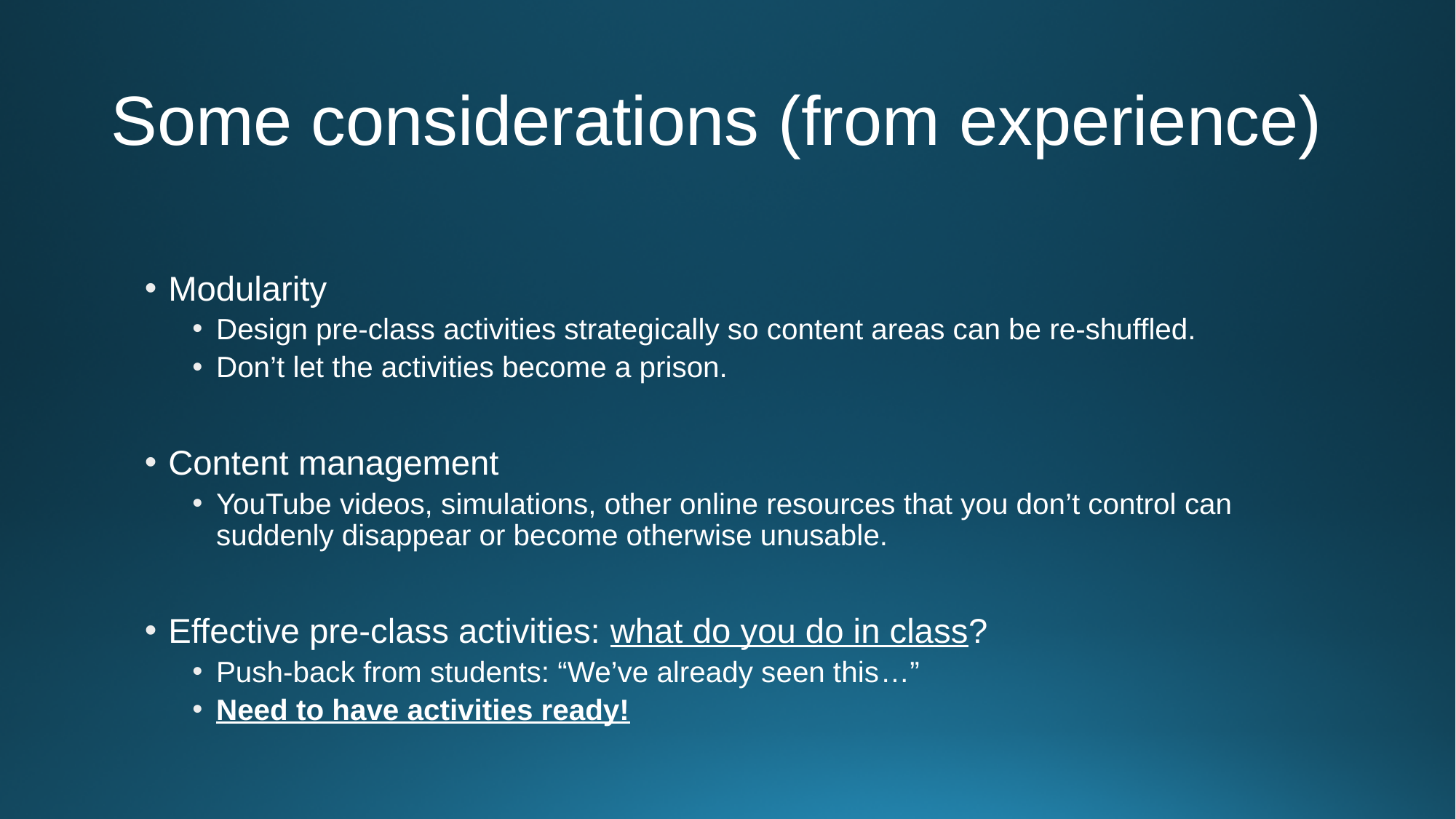

# Some considerations (from experience)

Modularity
Design pre-class activities strategically so content areas can be re-shuffled.
Don’t let the activities become a prison.

Content management
YouTube videos, simulations, other online resources that you don’t control can suddenly disappear or become otherwise unusable.

Effective pre-class activities: what do you do in class?
Push-back from students: “We’ve already seen this…”
Need to have activities ready!